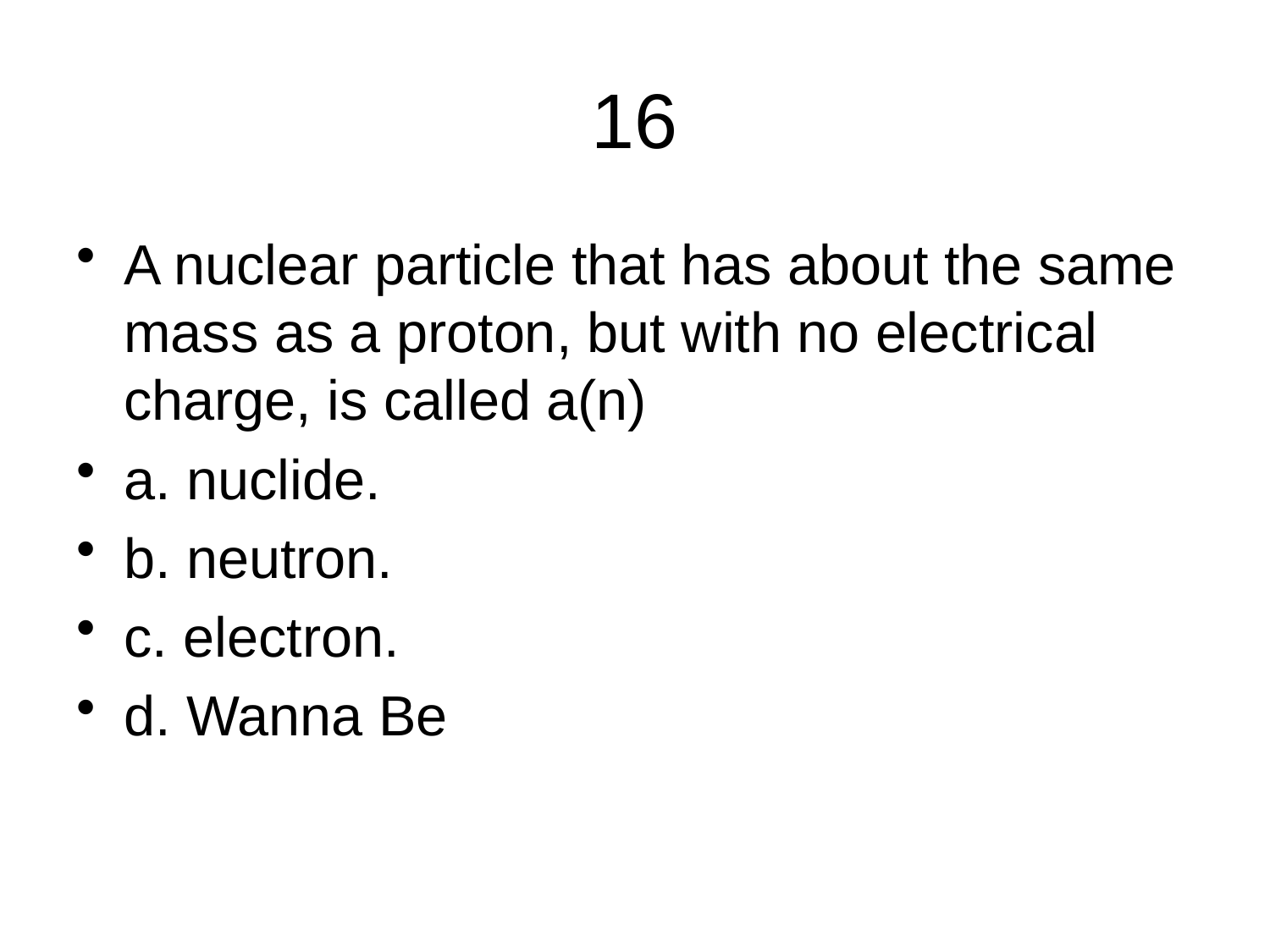

# 16
A nuclear particle that has about the same mass as a proton, but with no electrical charge, is called a(n)
a. nuclide.
b. neutron.
c. electron.
d. Wanna Be